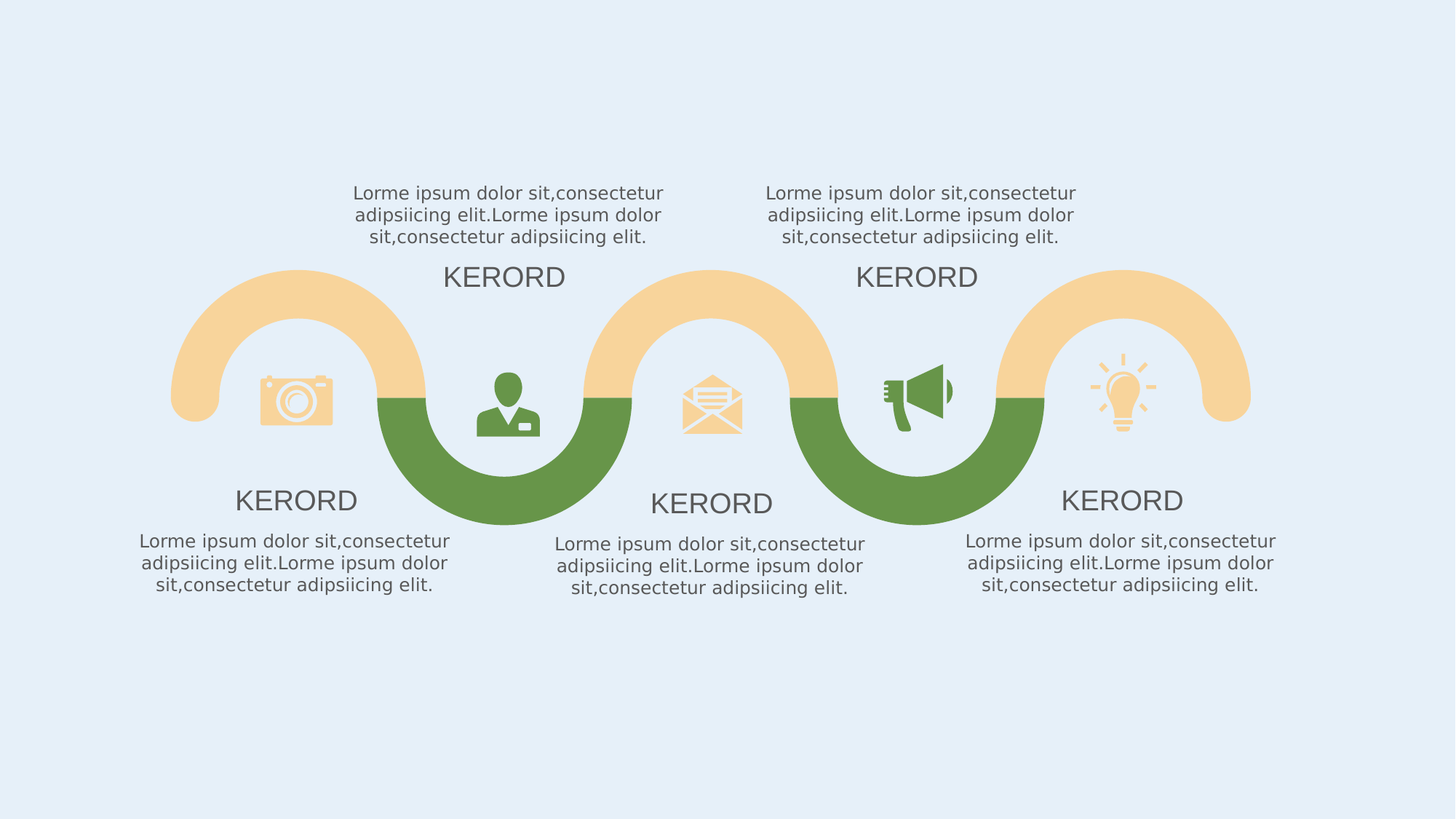

Lorme ipsum dolor sit,consectetur adipsiicing elit.Lorme ipsum dolor sit,consectetur adipsiicing elit.
Lorme ipsum dolor sit,consectetur adipsiicing elit.Lorme ipsum dolor sit,consectetur adipsiicing elit.
KERORD
KERORD

KERORD
KERORD
KERORD
Lorme ipsum dolor sit,consectetur adipsiicing elit.Lorme ipsum dolor sit,consectetur adipsiicing elit.
Lorme ipsum dolor sit,consectetur adipsiicing elit.Lorme ipsum dolor sit,consectetur adipsiicing elit.
Lorme ipsum dolor sit,consectetur adipsiicing elit.Lorme ipsum dolor sit,consectetur adipsiicing elit.